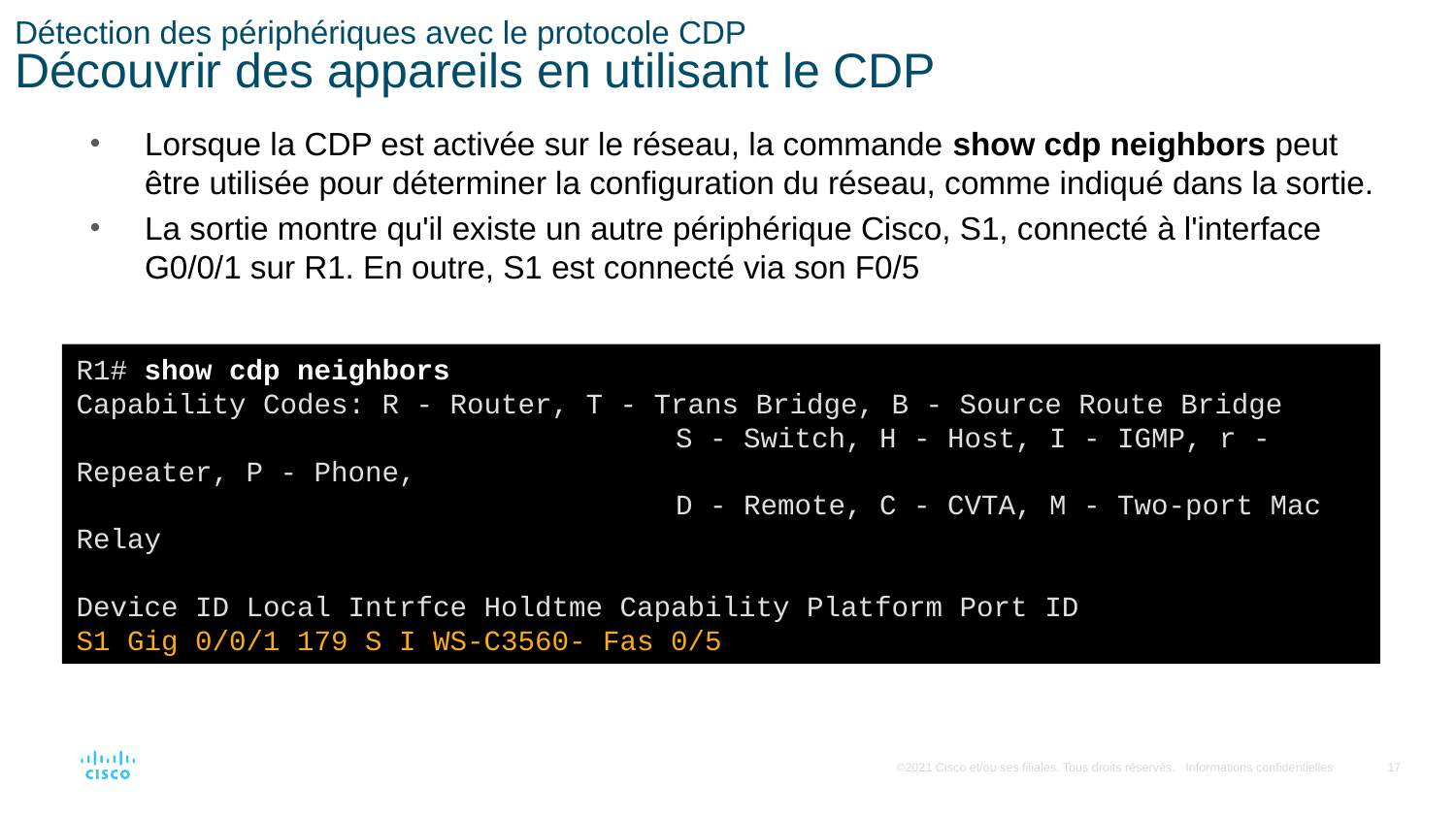

# Détection des périphériques avec le protocole CDP Découvrir des appareils en utilisant le CDP
Lorsque la CDP est activée sur le réseau, la commande show cdp neighbors peut être utilisée pour déterminer la configuration du réseau, comme indiqué dans la sortie.
La sortie montre qu'il existe un autre périphérique Cisco, S1, connecté à l'interface G0/0/1 sur R1. En outre, S1 est connecté via son F0/5
R1# show cdp neighbors
Capability Codes: R - Router, T - Trans Bridge, B - Source Route Bridge
				 S - Switch, H - Host, I - IGMP, r - Repeater, P - Phone,
				 D - Remote, C - CVTA, M - Two-port Mac Relay

Device ID Local Intrfce Holdtme Capability Platform Port ID
S1 Gig 0/0/1 179 S I WS-C3560- Fas 0/5